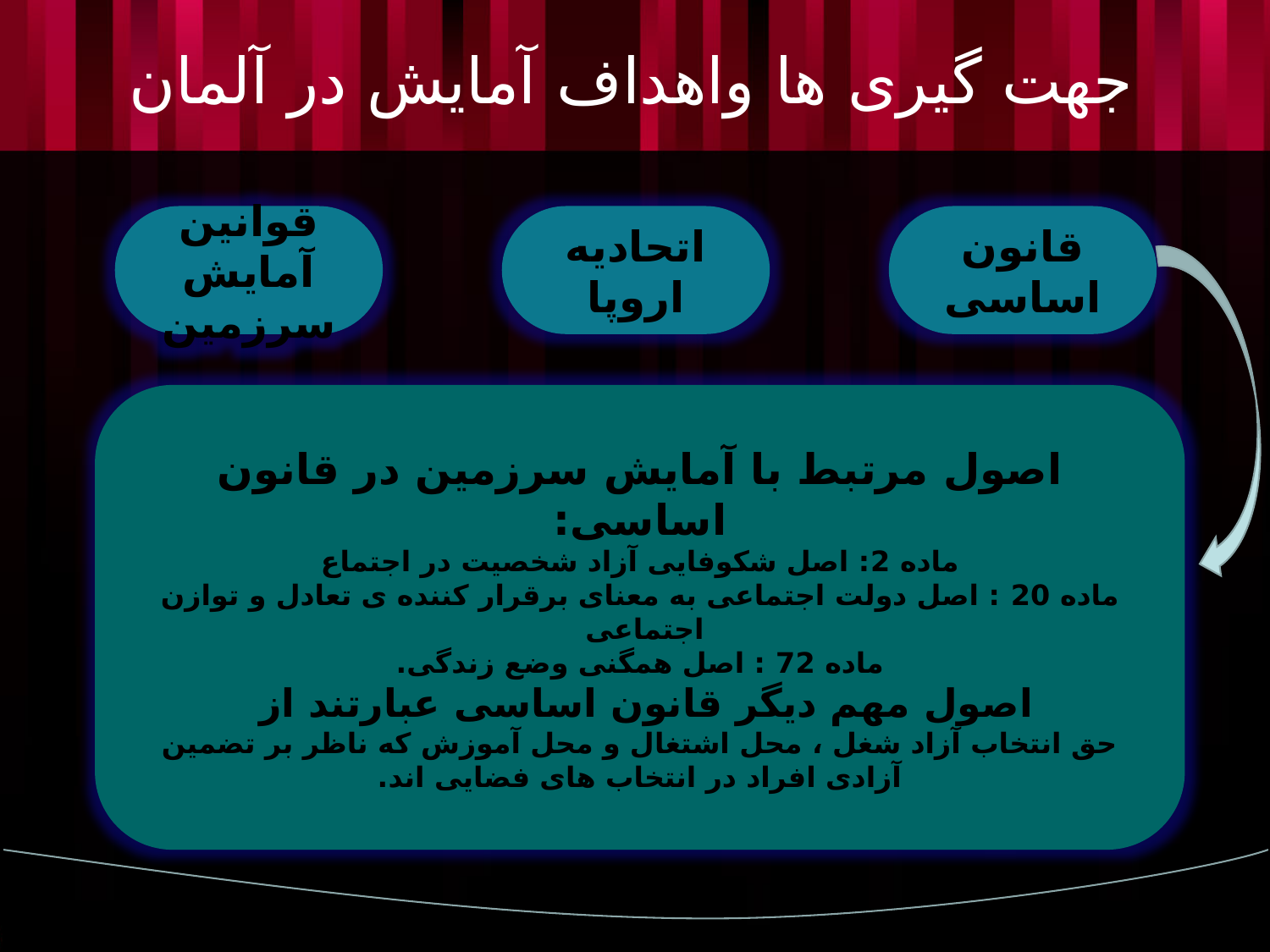

# جهت گیری ها واهداف آمایش در آلمان
قوانین آمایش سرزمین
قانون اساسی
اتحادیه اروپا

اصول مرتبط با آمایش سرزمین در قانون اساسی:
ماده 2: اصل شکوفایی آزاد شخصیت در اجتماع
ماده 20 : اصل دولت اجتماعی به معنای برقرار کننده ی تعادل و توازن اجتماعی
ماده 72 : اصل همگنی وضع زندگی.
اصول مهم دیگر قانون اساسی عبارتند از
حق انتخاب آزاد شغل ، محل اشتغال و محل آموزش که ناظر بر تضمین آزادی افراد در انتخاب های فضایی اند.